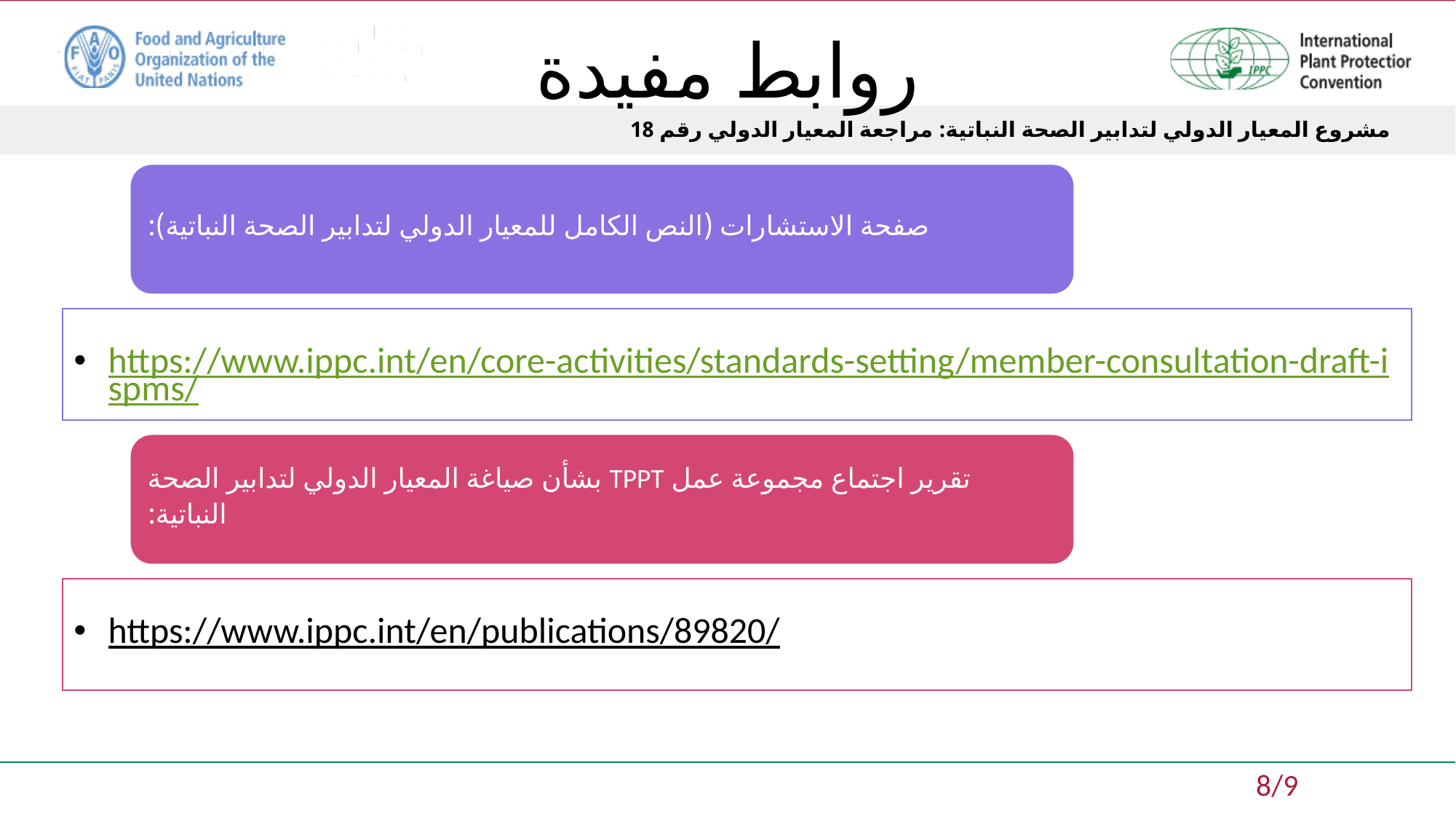

روابط مفيدة
تقرير اجتماع مجموعة عمل TPPT بشأن صياغة المعيار الدولي لتدابير الصحة النباتية:
https://www.ippc.int/en/core-activities/standards-setting/member-consultation-draft-ispms/
https://www.ippc.int/en/publications/89820/